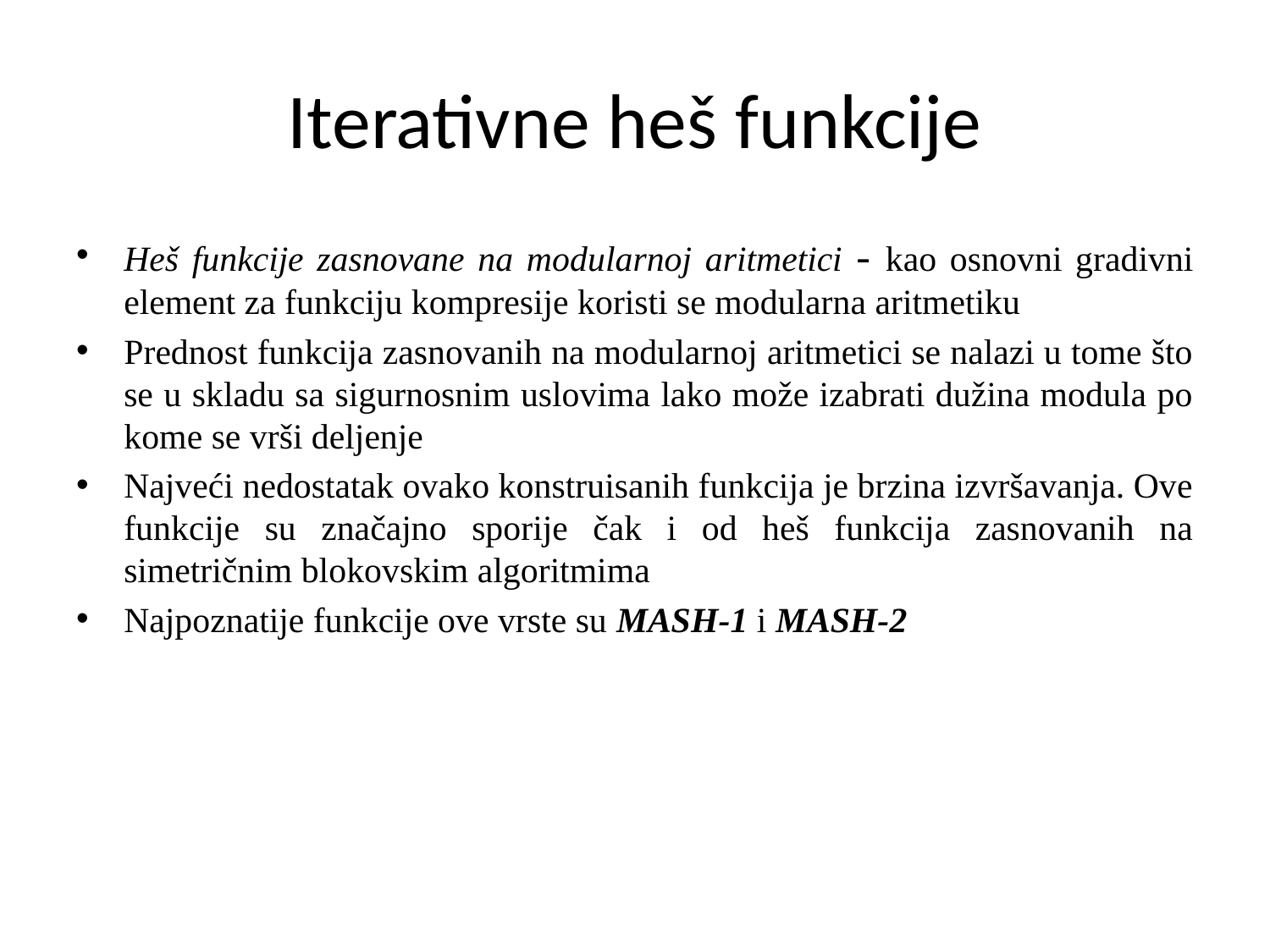

# Iterativne heš funkcije
Heš funkcije zasnovane na modularnoj aritmetici - kao osnovni gradivni element za funkciju kompresije koristi se modularna aritmetiku
Prednost funkcija zasnovanih na modularnoj aritmetici se nalazi u tome što se u skladu sa sigurnosnim uslovima lako može izabrati dužina modula po kome se vrši deljenje
Najveći nedostatak ovako konstruisanih funkcija je brzina izvršavanja. Ove funkcije su značajno sporije čak i od heš funkcija zasnovanih na simetričnim blokovskim algoritmima
Najpoznatije funkcije ove vrste su MASH-1 i MASH-2